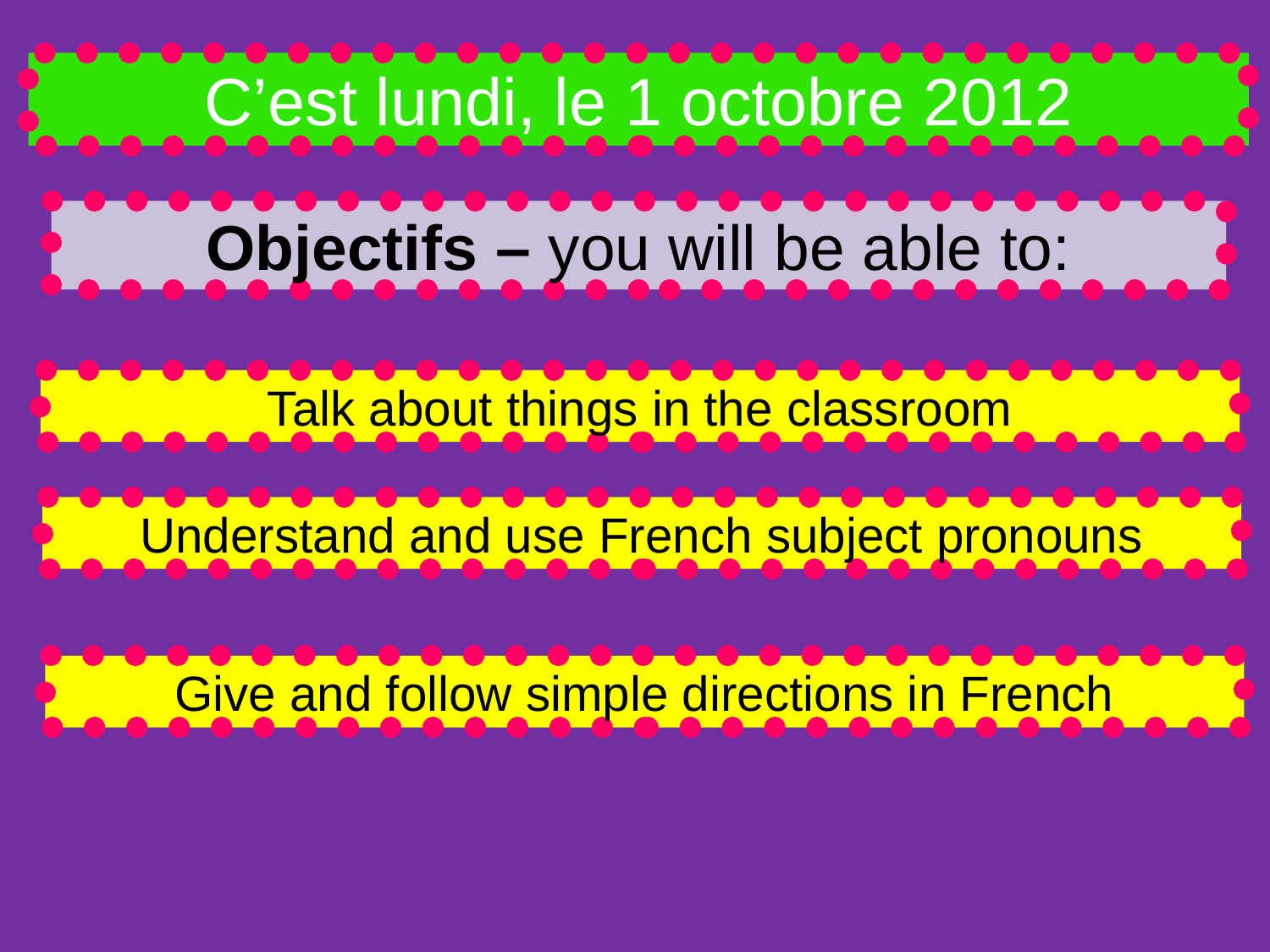

C’est lundi, le 1 octobre 2012
Objectifs – you will be able to:
Talk about things in the classroom
Understand and use French subject pronouns
Give and follow simple directions in French